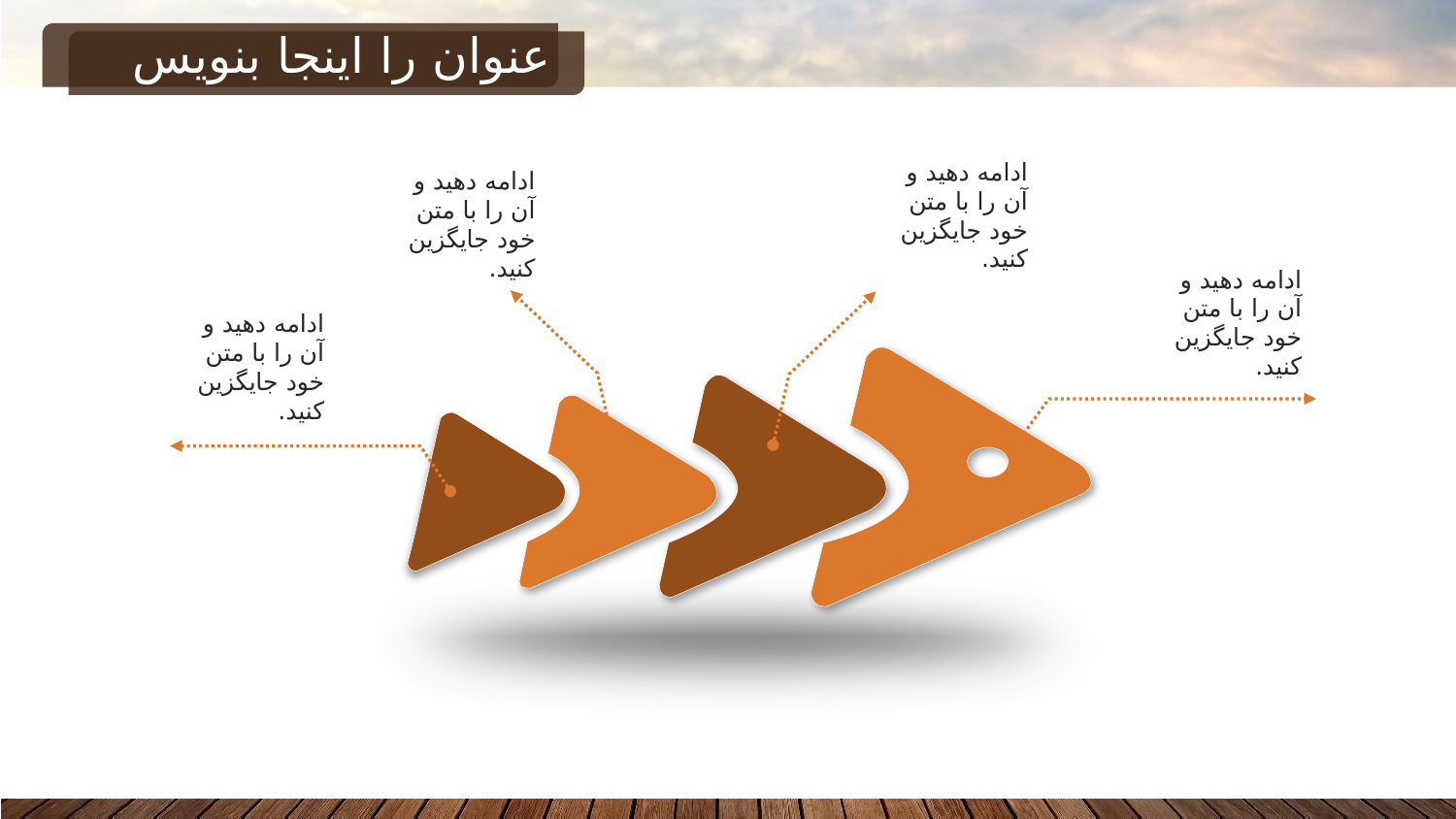

# عنوان را اینجا بنویس
ادامه دهید و آن را با متن خود جایگزین کنید.
ادامه دهید و آن را با متن خود جایگزین کنید.
ادامه دهید و آن را با متن خود جایگزین کنید.

ادامه دهید و آن را با متن خود جایگزین کنید.